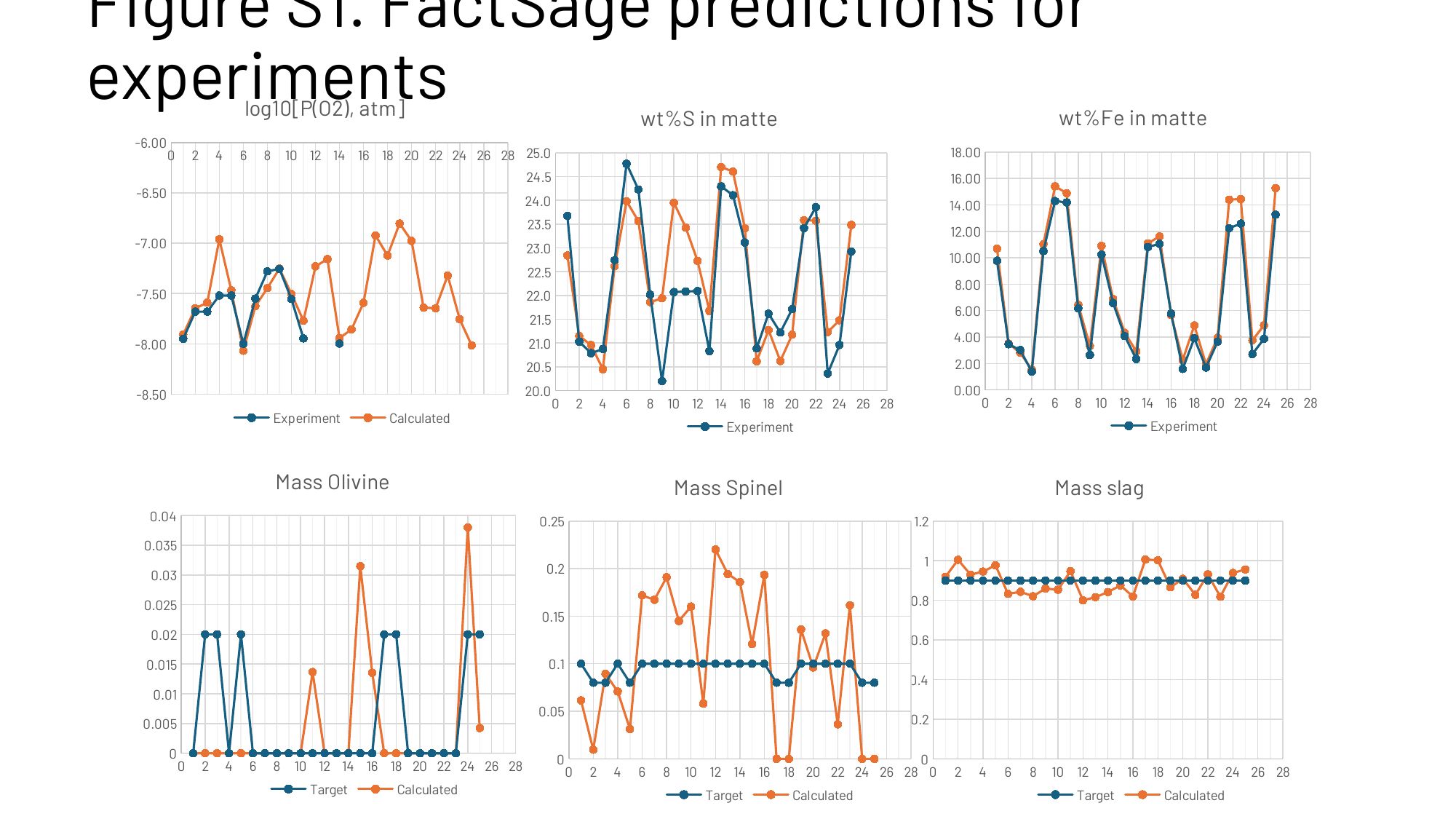

# Figure S1. FactSage predictions for experiments

### Chart: log10[P(O2), atm]

| Category | Experiment | Calculated |
|---|---|---|

### Chart: wt%Fe in matte

| Category | Experiment | Calculated |
|---|---|---|

### Chart: wt%S in matte

| Category | Experiment | Calculated |
|---|---|---|

### Chart: Mass Olivine

| Category | Target | Calculated |
|---|---|---|

### Chart: Mass Spinel

| Category | Target | Calculated |
|---|---|---|

### Chart: Mass slag

| Category | Target | Calculated |
|---|---|---|